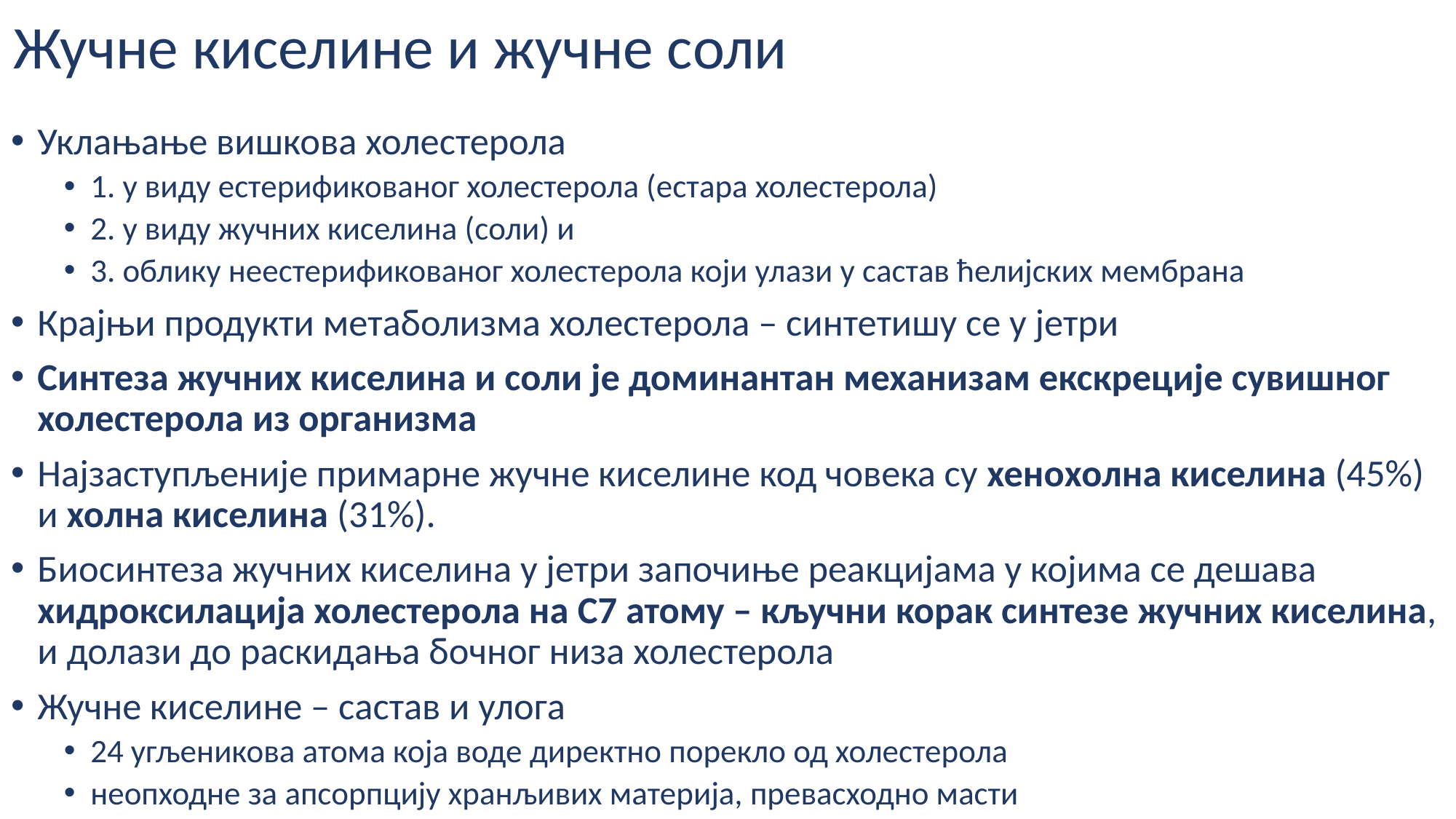

# Жучне киселине и жучне соли
Уклањање вишкова холестерола
1. у виду естерификованог холестерола (естара холестерола)
2. у виду жучних киселина (соли) и
3. облику неестерификованог холестерола који улази у састав ћелијских мембрана
Крајњи продукти метаболизма холестерола – синтетишу се у јетри
Синтеза жучних киселина и соли је доминантан механизам екскреције сувишног холестерола из организма
Најзаступљеније примарне жучне киселине код човека су хенохолна киселина (45%) и холна киселина (31%).
Биосинтеза жучних киселина у јетри започиње реакцијама у којима се дешава хидроксилација холестерола на C7 атому – кључни корак синтезе жучних киселина, и долази до раскидања бочног низа холестерола
Жучне киселине – састав и улога
24 угљеникова атома која воде директно порекло од холестерола
неопходне за апсорпцију хранљивих материја, превасходно масти